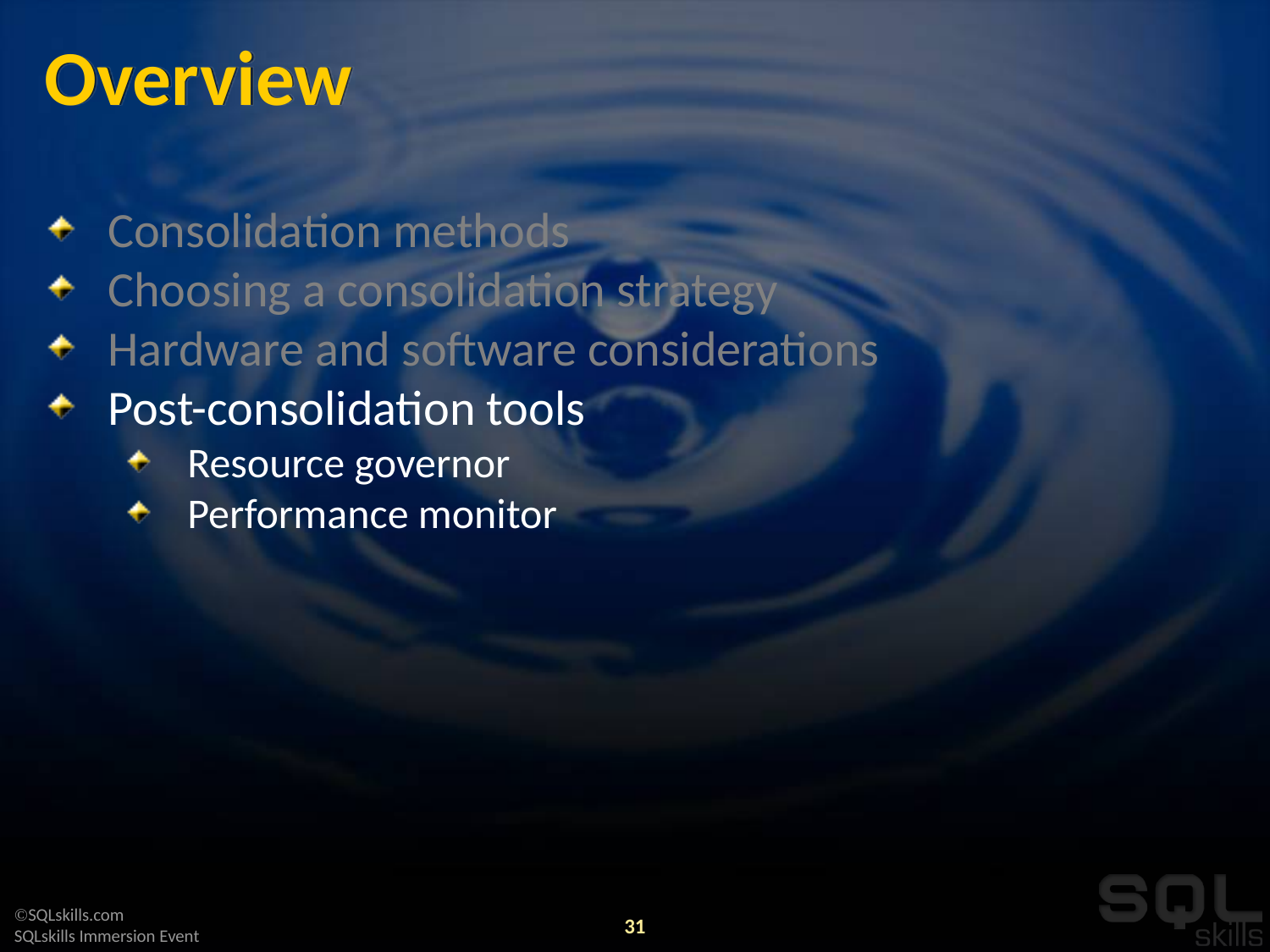

# Overview
Consolidation methods
Choosing a consolidation strategy
Hardware and software considerations
Post-consolidation tools
Resource governor
Performance monitor
31